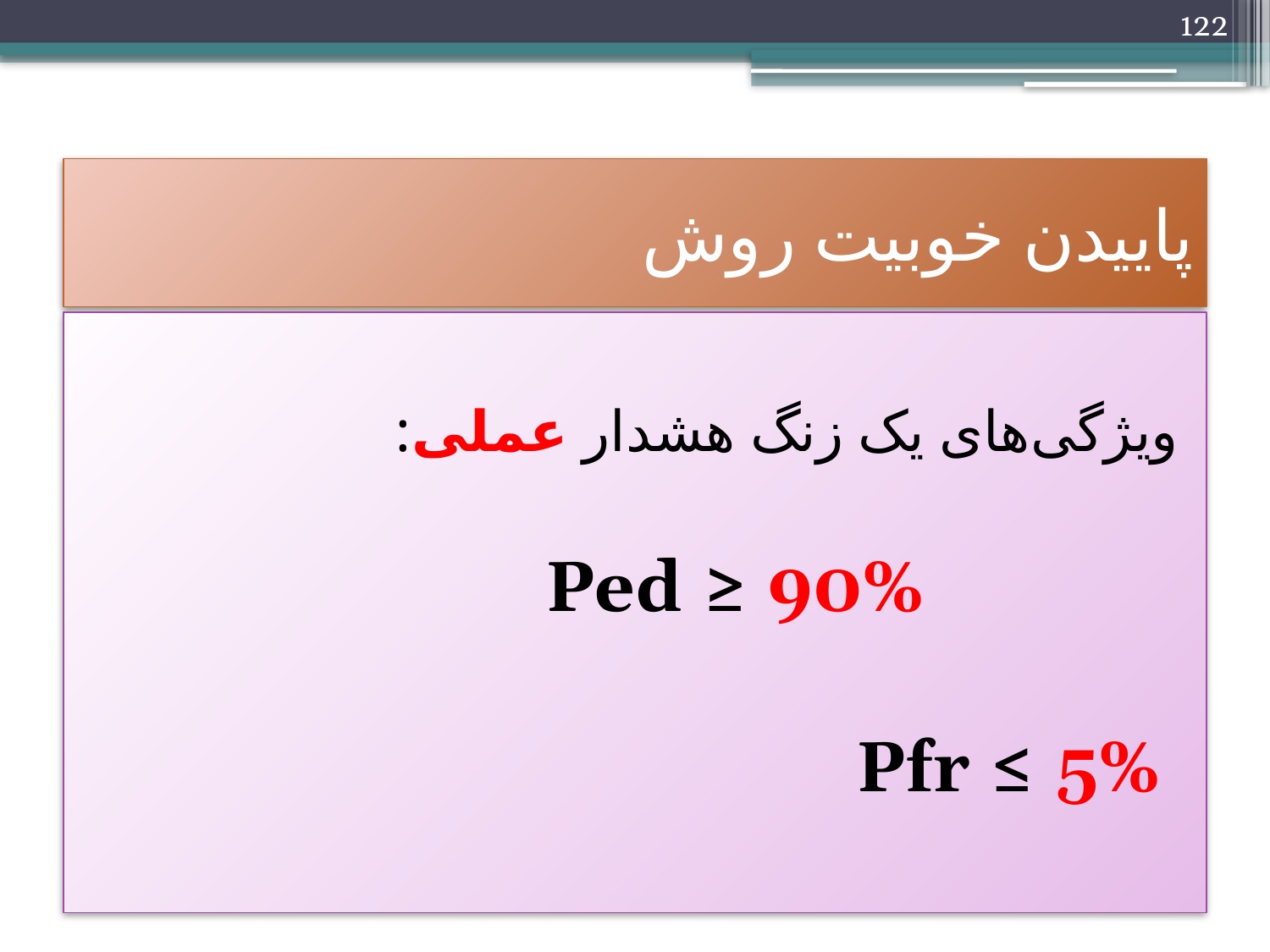

122
# پاییدن خوبیت روش

ویژگی‌های یک زنگ هشدار عملی:

			Ped ≥ 90%

 Pfr ≤ 5%